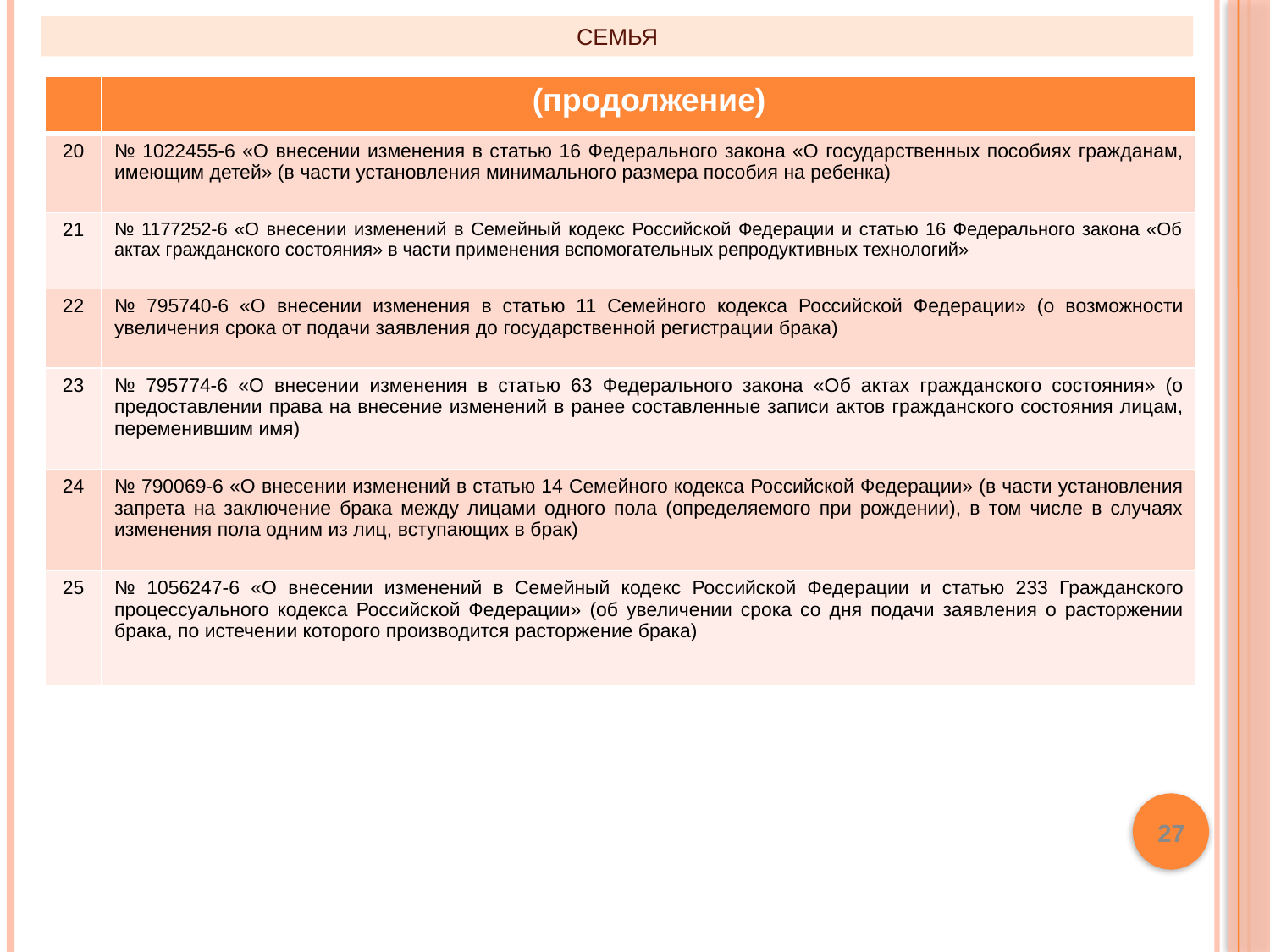

семья
|  | (продолжение) |
| --- | --- |
| 20 | № 1022455-6 «О внесении изменения в статью 16 Федерального закона «О государственных пособиях гражданам, имеющим детей» (в части установления минимального размера пособия на ребенка) |
| 21 | № 1177252-6 «О внесении изменений в Семейный кодекс Российской Федерации и статью 16 Федерального закона «Об актах гражданского состояния» в части применения вспомогательных репродуктивных технологий» |
| 22 | № 795740-6 «О внесении изменения в статью 11 Семейного кодекса Российской Федерации» (о возможности увеличения срока от подачи заявления до государственной регистрации брака) |
| 23 | № 795774-6 «О внесении изменения в статью 63 Федерального закона «Об актах гражданского состояния» (о предоставлении права на внесение изменений в ранее составленные записи актов гражданского состояния лицам, переменившим имя) |
| 24 | № 790069-6 «О внесении изменений в статью 14 Семейного кодекса Российской Федерации» (в части установления запрета на заключение брака между лицами одного пола (определяемого при рождении), в том числе в случаях изменения пола одним из лиц, вступающих в брак) |
| 25 | № 1056247-6 «О внесении изменений в Семейный кодекс Российской Федерации и статью 233 Гражданского процессуального кодекса Российской Федерации» (об увеличении срока со дня подачи заявления о расторжении брака, по истечении которого производится расторжение брака) |
27